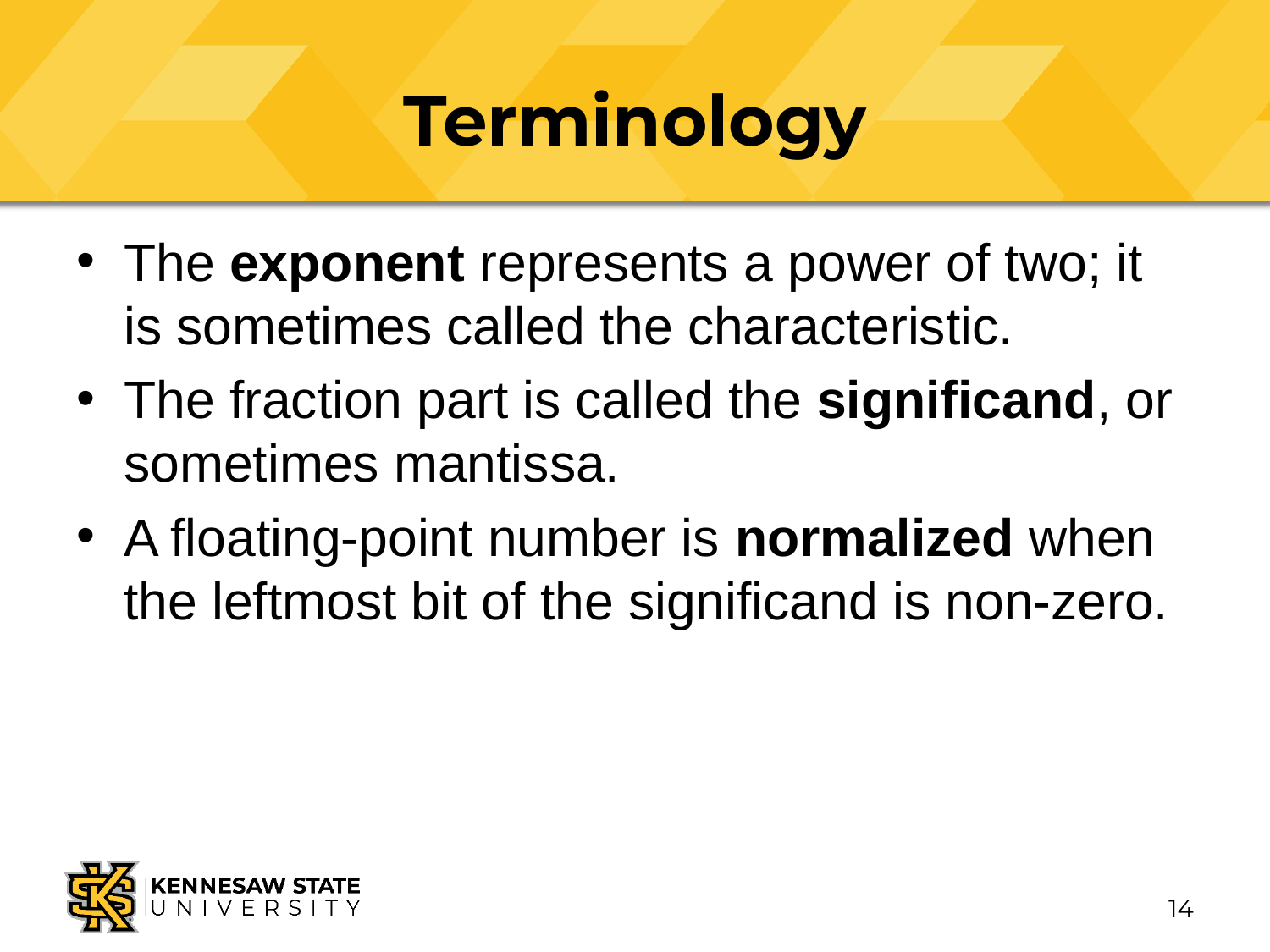

# Terminology
The exponent represents a power of two; it is sometimes called the characteristic.
The fraction part is called the significand, or sometimes mantissa.
A floating-point number is normalized when the leftmost bit of the significand is non-zero.
14